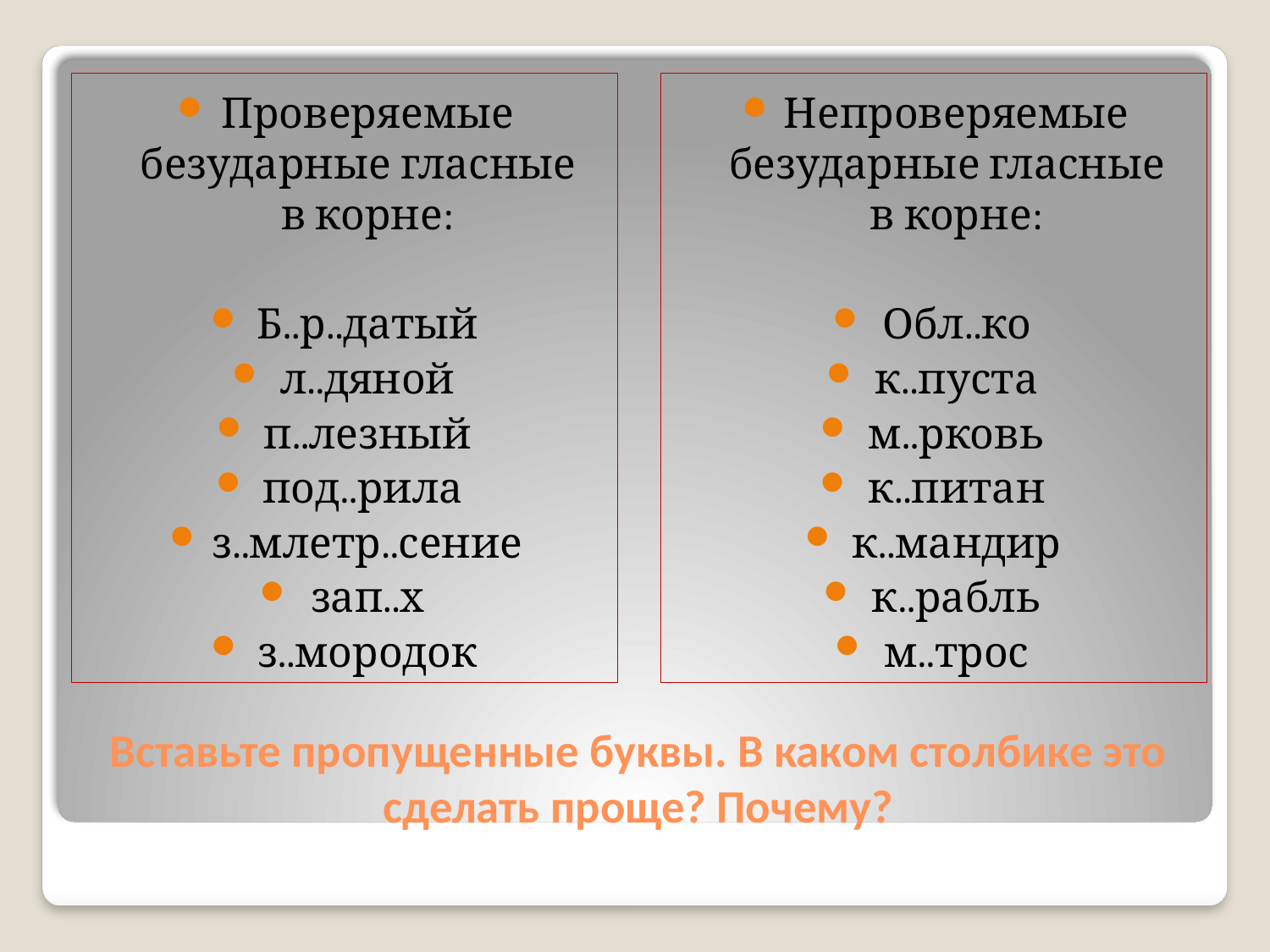

Проверяемые безударные гласные   в корне:

Б..р..датый
л..дяной
п..лезный
под..рила
з..млетр..сение
зап..х
з..мородок

Непроверяемые безударные гласные   в корне:

Обл..ко
к..пуста
м..рковь
к..питан
к..мандир
к..рабль
м..трос

# Вставьте пропущенные буквы. В каком столбике это сделать проще? Почему?